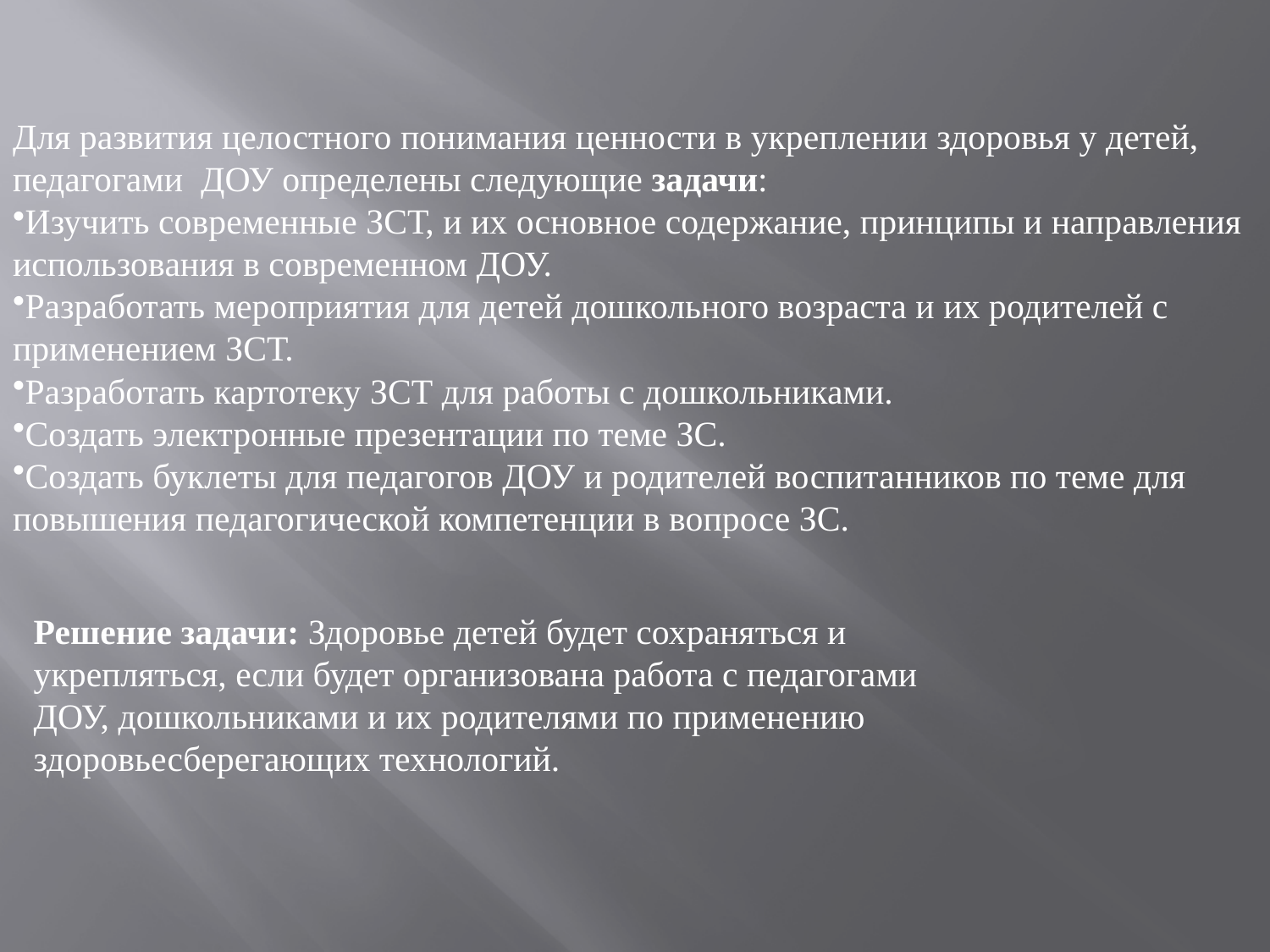

Для развития целостного понимания ценности в укреплении здоровья у детей, педагогами  ДОУ определены следующие задачи:
Изучить современные ЗСТ, и их основное содержание, принципы и направления использования в современном ДОУ.
Разработать мероприятия для детей дошкольного возраста и их родителей с применением ЗСТ.
Разработать картотеку ЗСТ для работы с дошкольниками.
Создать электронные презентации по теме ЗС.
Создать буклеты для педагогов ДОУ и родителей воспитанников по теме для повышения педагогической компетенции в вопросе ЗС.

Решение задачи: Здоровье детей будет сохраняться и укрепляться, если будет организована работа с педагогами ДОУ, дошкольниками и их родителями по применению здоровьесберегающих технологий.